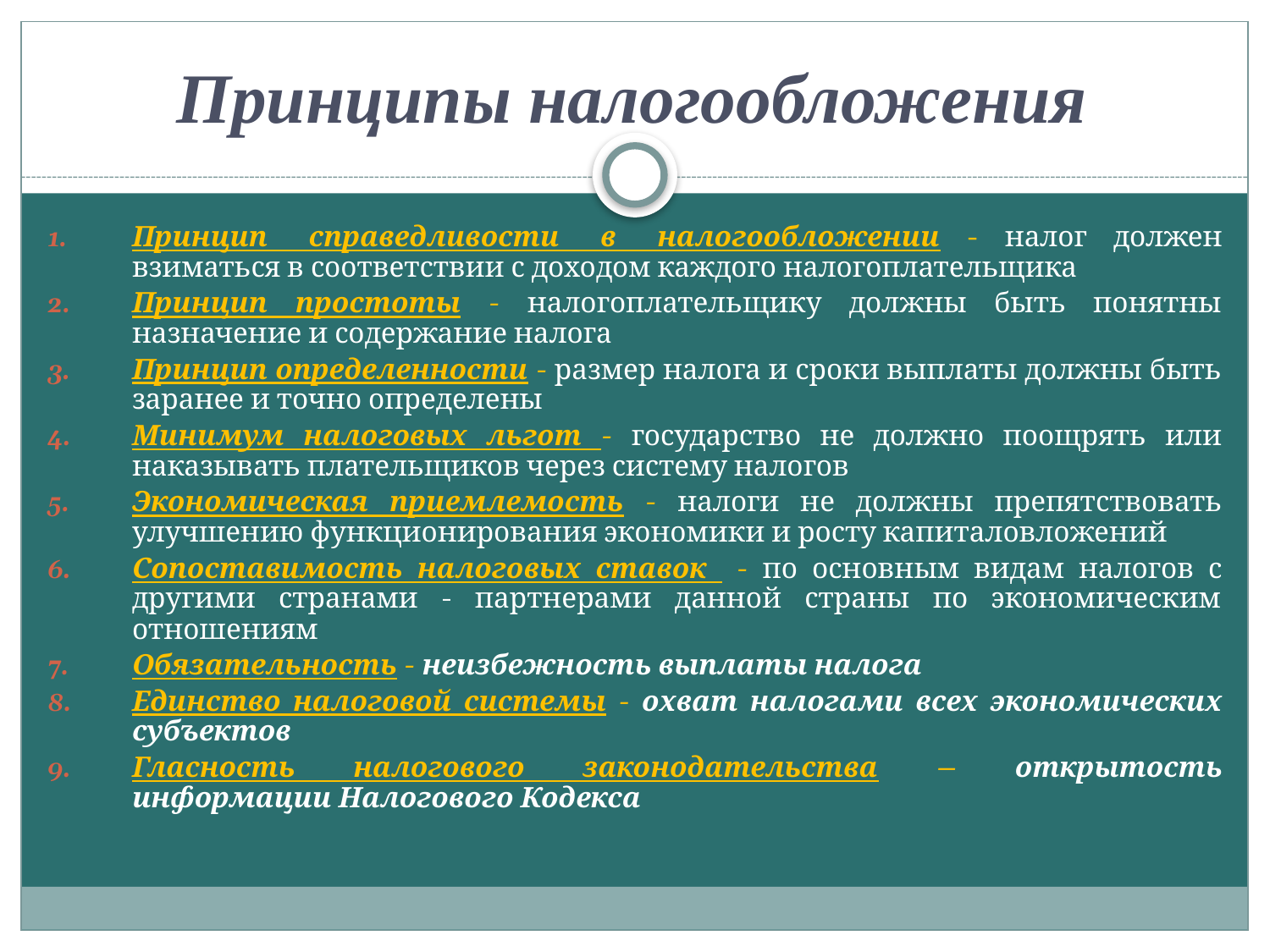

Принципы налогообложения
Принцип   справедливости   в   налогообложении - налог должен взиматься в соответствии с доходом каждого налогоплательщика
Принцип простоты - налогоплательщику должны быть понятны назначение и содержание налога
Принцип определенности - размер налога и сроки выплаты должны быть заранее и точно определены
Минимум налоговых льгот - государство не должно поощрять или наказывать плательщиков через систему налогов
Экономическая приемлемость - налоги не должны препятствовать улучшению функционирования экономики и росту капиталовложений
Сопоставимость налоговых ставок  - по основным видам налогов с другими странами - партнерами данной страны по экономическим отношениям
Обязательность - неизбежность выплаты налога
Единство налоговой системы - охват налогами всех экономических субъектов
Гласность налогового законодательства – открытость информации Налогового Кодекса